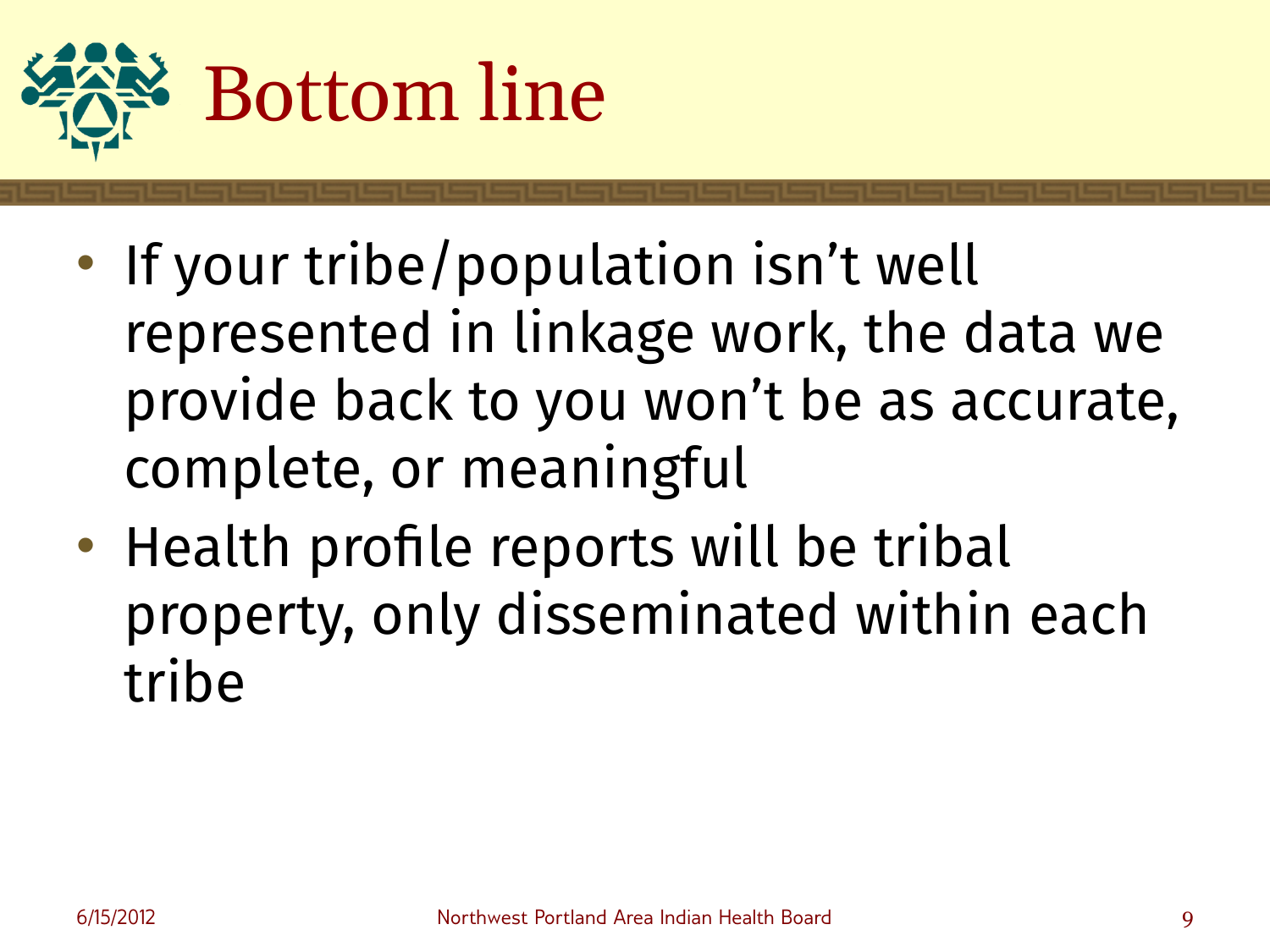

# Bottom line
If your tribe/population isn’t well represented in linkage work, the data we provide back to you won’t be as accurate, complete, or meaningful
Health profile reports will be tribal property, only disseminated within each tribe

6/15/2012
Northwest Portland Area Indian Health Board
9